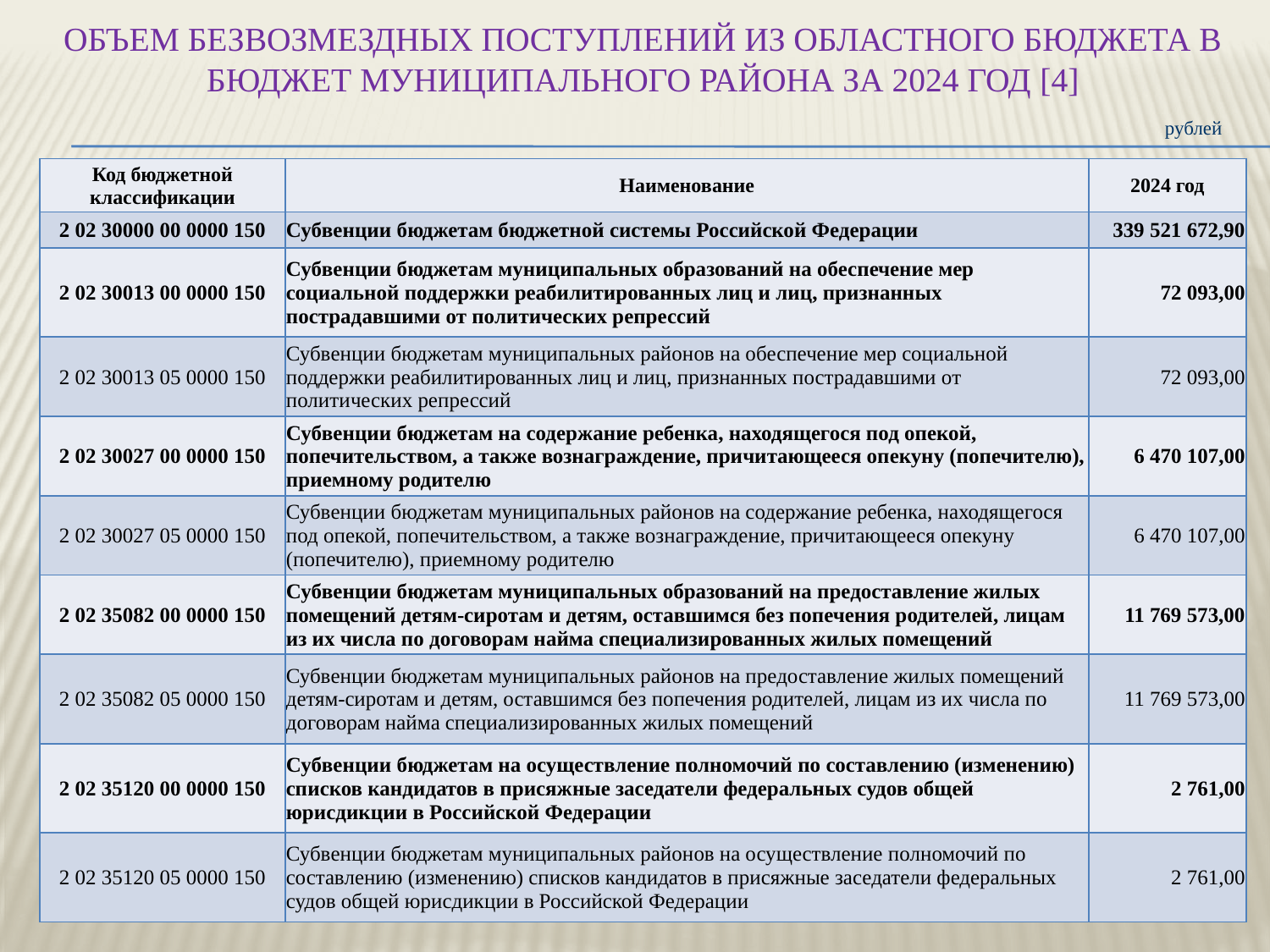

# ОБЪЕМ БЕЗВОЗМЕЗДНЫХ ПОСТУПЛЕНИЙ ИЗ ОБЛАСТНОГО БЮДЖЕТА В БЮДЖЕТ МУНИЦИПАЛЬНОГО РАЙОНА ЗА 2024 ГОД [4]
рублей
| Код бюджетной классификации | Наименование | 2024 год |
| --- | --- | --- |
| 2 02 30000 00 0000 150 | Субвенции бюджетам бюджетной системы Российской Федерации | 339 521 672,90 |
| 2 02 30013 00 0000 150 | Субвенции бюджетам муниципальных образований на обеспечение мер социальной поддержки реабилитированных лиц и лиц, признанных пострадавшими от политических репрессий | 72 093,00 |
| 2 02 30013 05 0000 150 | Субвенции бюджетам муниципальных районов на обеспечение мер социальной поддержки реабилитированных лиц и лиц, признанных пострадавшими от политических репрессий | 72 093,00 |
| 2 02 30027 00 0000 150 | Субвенции бюджетам на содержание ребенка, находящегося под опекой, попечительством, а также вознаграждение, причитающееся опекуну (попечителю), приемному родителю | 6 470 107,00 |
| 2 02 30027 05 0000 150 | Субвенции бюджетам муниципальных районов на содержание ребенка, находящегося под опекой, попечительством, а также вознаграждение, причитающееся опекуну (попечителю), приемному родителю | 6 470 107,00 |
| 2 02 35082 00 0000 150 | Субвенции бюджетам муниципальных образований на предоставление жилых помещений детям-сиротам и детям, оставшимся без попечения родителей, лицам из их числа по договорам найма специализированных жилых помещений | 11 769 573,00 |
| 2 02 35082 05 0000 150 | Субвенции бюджетам муниципальных районов на предоставление жилых помещений детям-сиротам и детям, оставшимся без попечения родителей, лицам из их числа по договорам найма специализированных жилых помещений | 11 769 573,00 |
| 2 02 35120 00 0000 150 | Субвенции бюджетам на осуществление полномочий по составлению (изменению) списков кандидатов в присяжные заседатели федеральных судов общей юрисдикции в Российской Федерации | 2 761,00 |
| 2 02 35120 05 0000 150 | Субвенции бюджетам муниципальных районов на осуществление полномочий по составлению (изменению) списков кандидатов в присяжные заседатели федеральных судов общей юрисдикции в Российской Федерации | 2 761,00 |